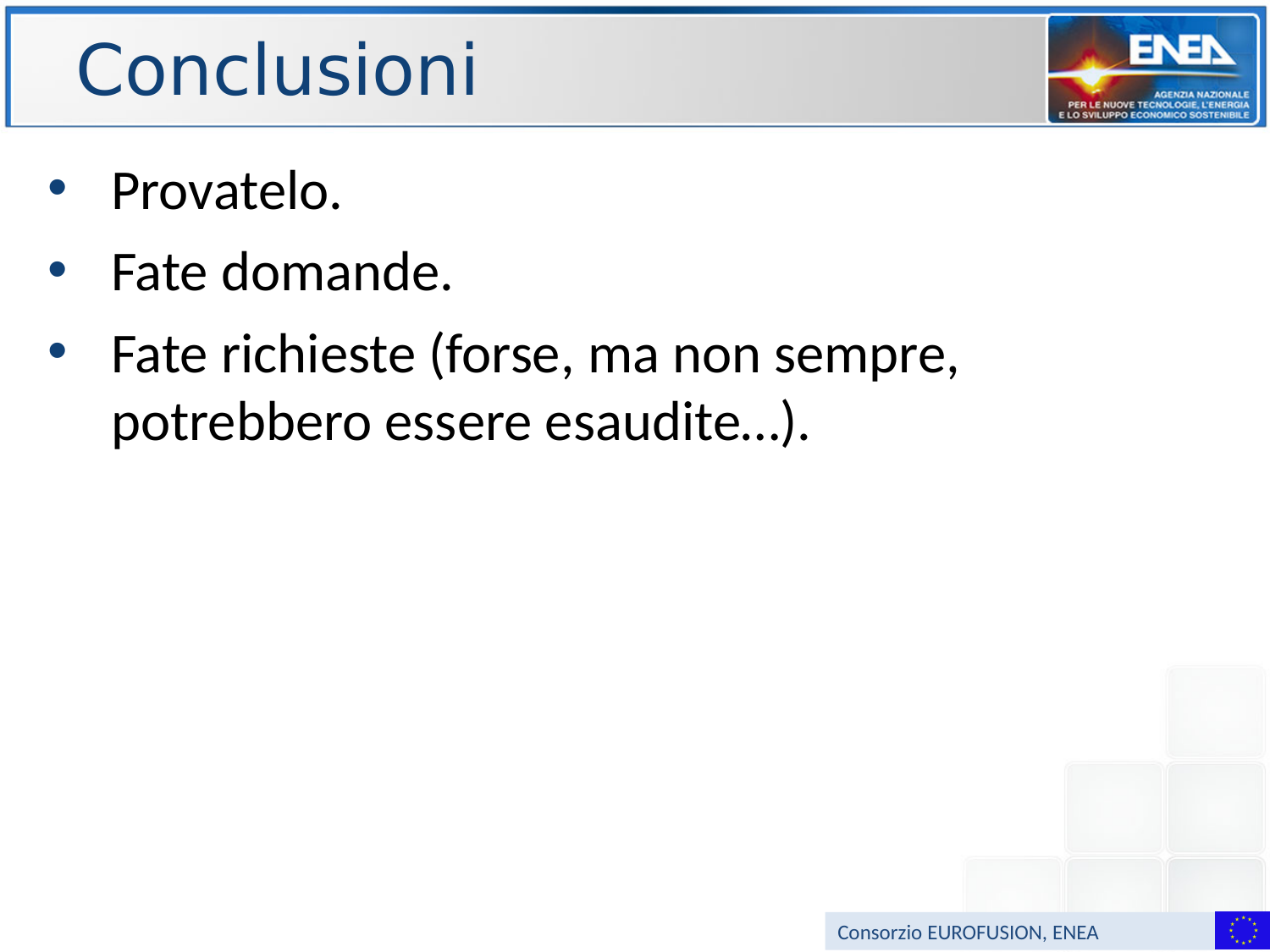

# Conclusioni
Provatelo.
Fate domande.
Fate richieste (forse, ma non sempre, potrebbero essere esaudite…).